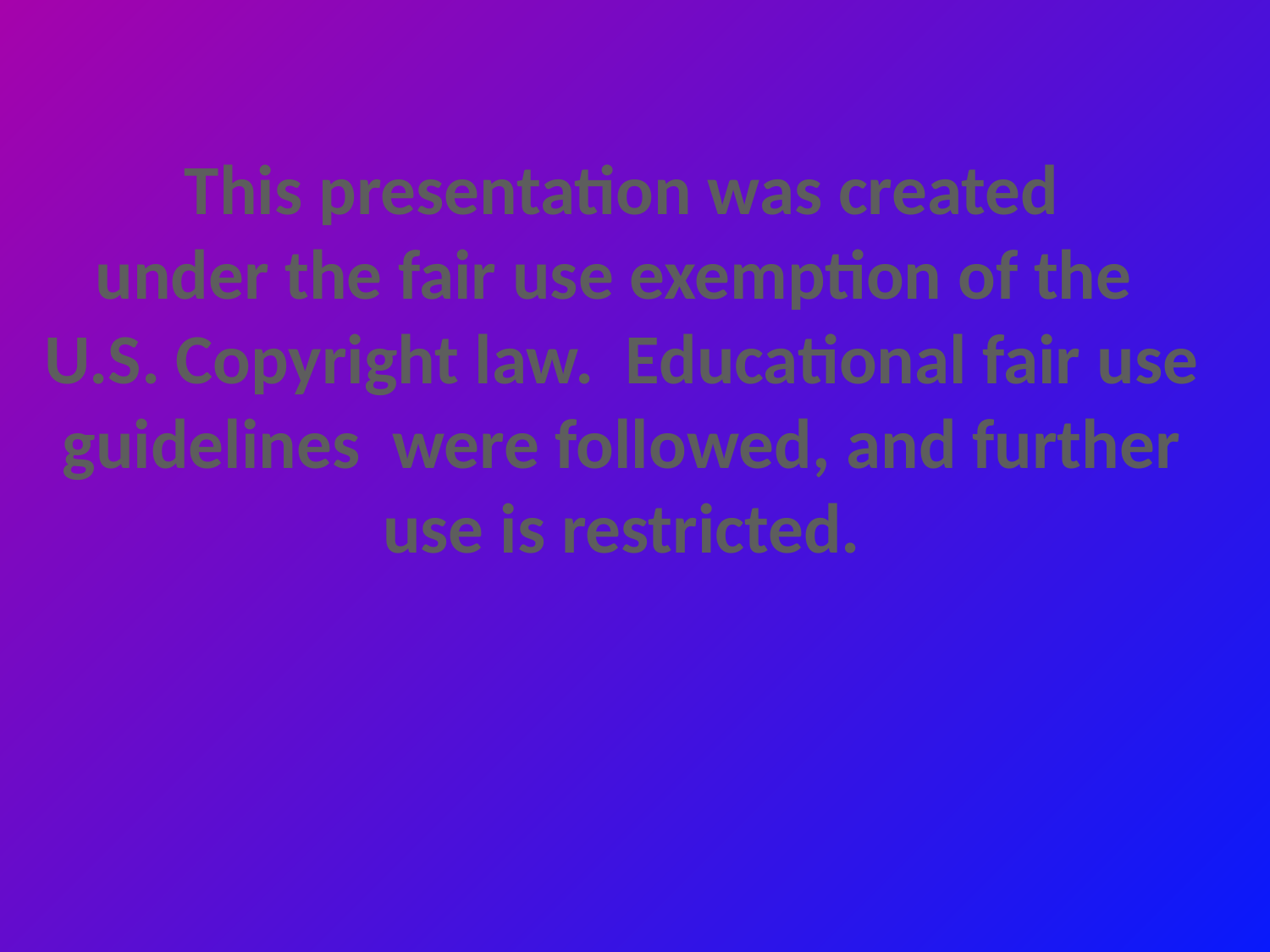

This presentation was created
under the fair use exemption of the
U.S. Copyright law.  Educational fair use
guidelines  were followed, and further
use is restricted.